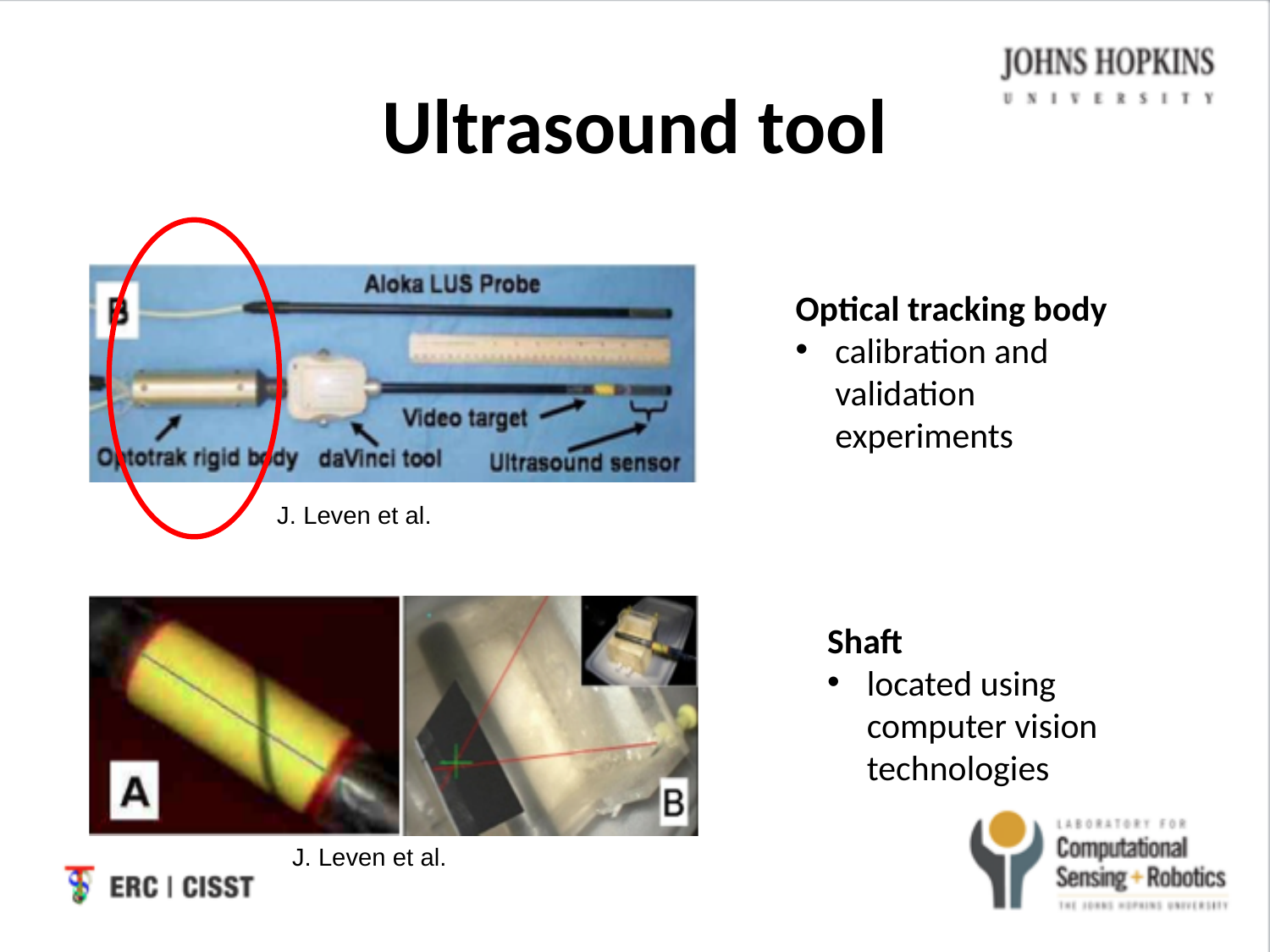

# Ultrasound tool

Optical tracking body
calibration and validation experiments

J. Leven et al.

Shaft
located using computer vision technologies

J. Leven et al.